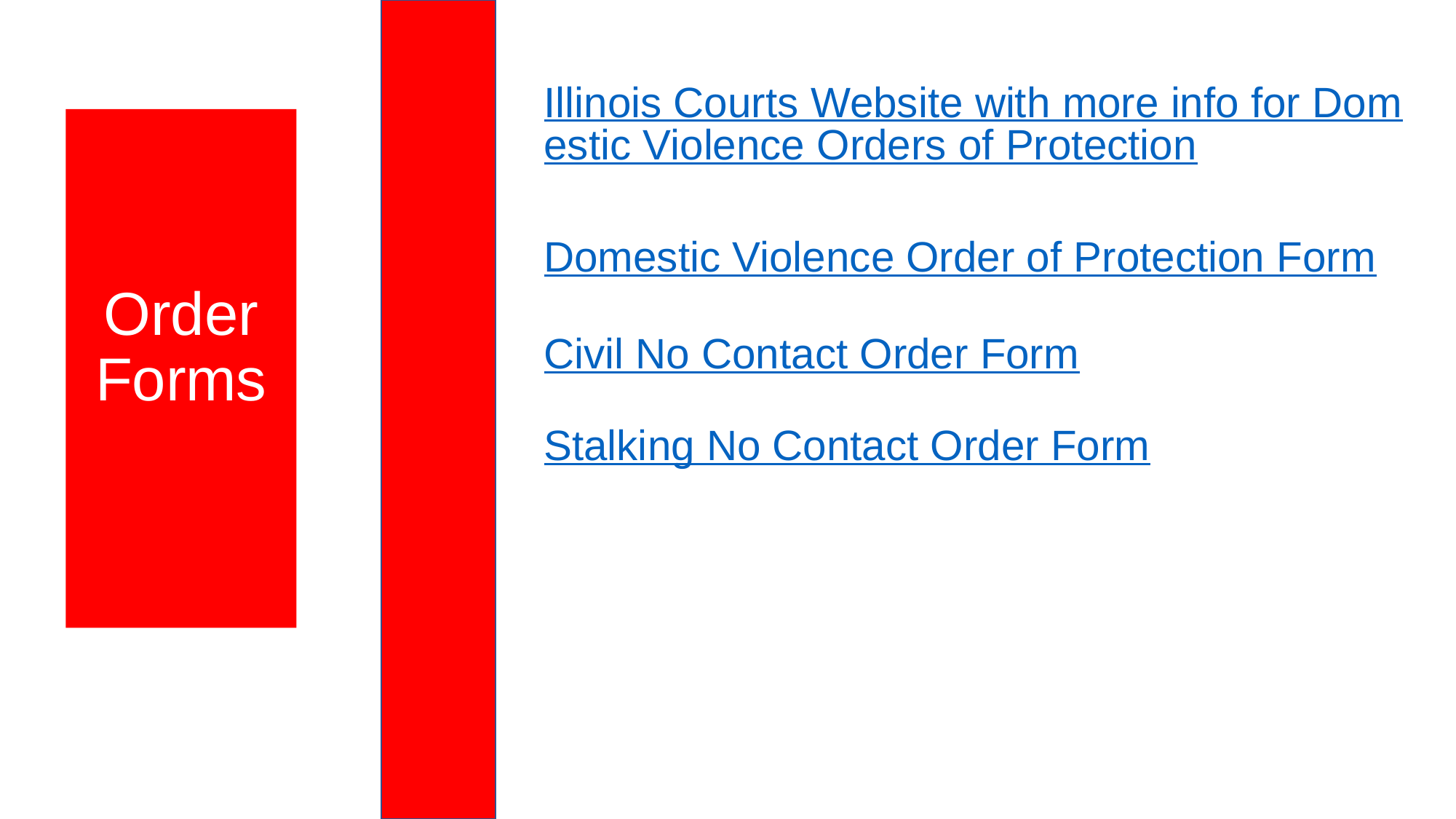

Illinois Courts Website with more info for Domestic Violence Orders of Protection

Order Forms
Domestic Violence Order of Protection Form
Civil No Contact Order Form
Stalking No Contact Order Form